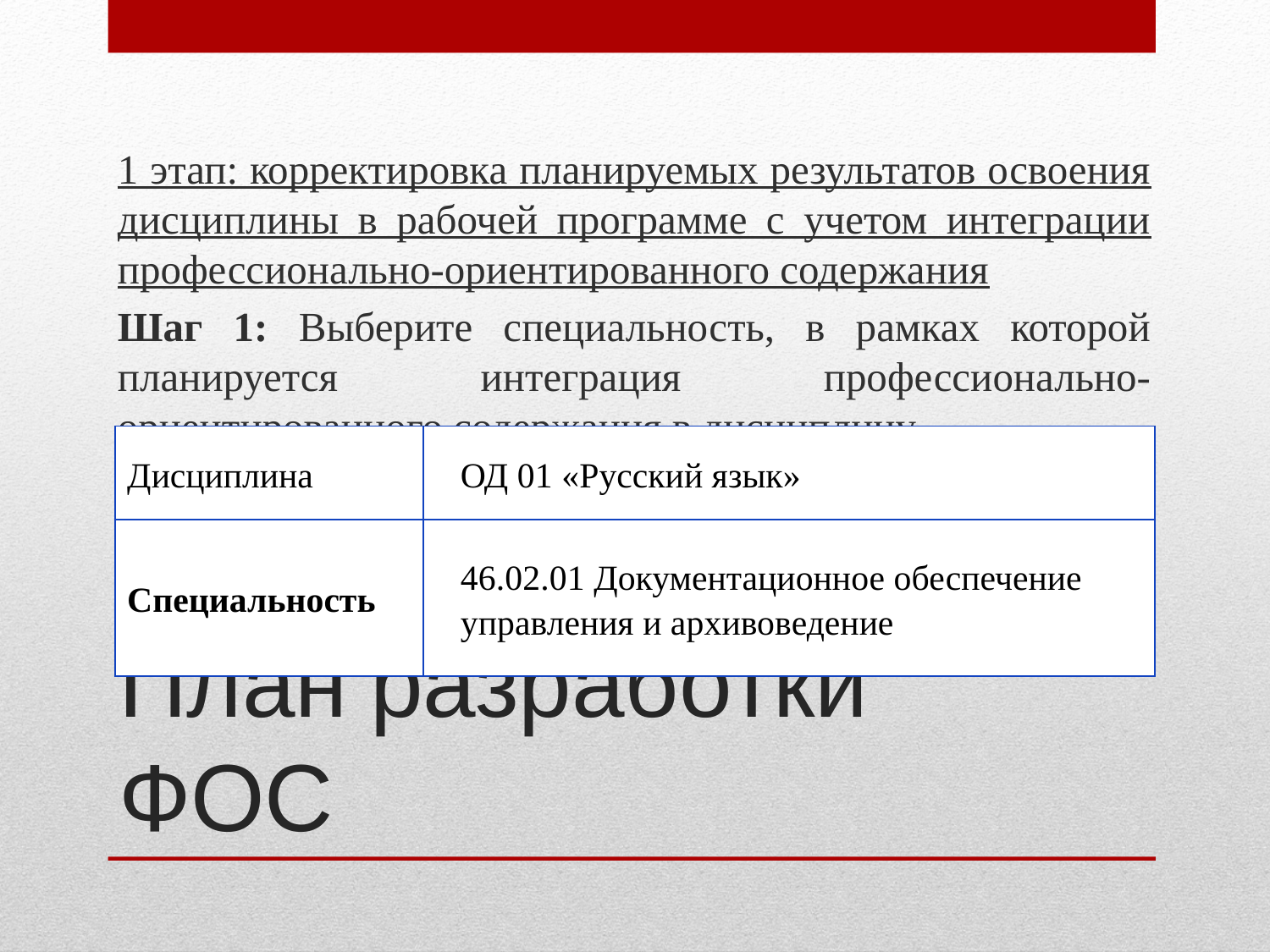

1 этап: корректировка планируемых результатов освоения дисциплины в рабочей программе с учетом интеграции профессионально-ориентированного содержания
Шаг 1: Выберите специальность, в рамках которой планируется интеграция профессионально-ориентированного содержания в дисциплину

| Дисциплина | ОД 01 «Русский язык» |
| --- | --- |
| Специальность | 46.02.01 Документационное обеспечение управления и архивоведение |
# План разработки ФОС